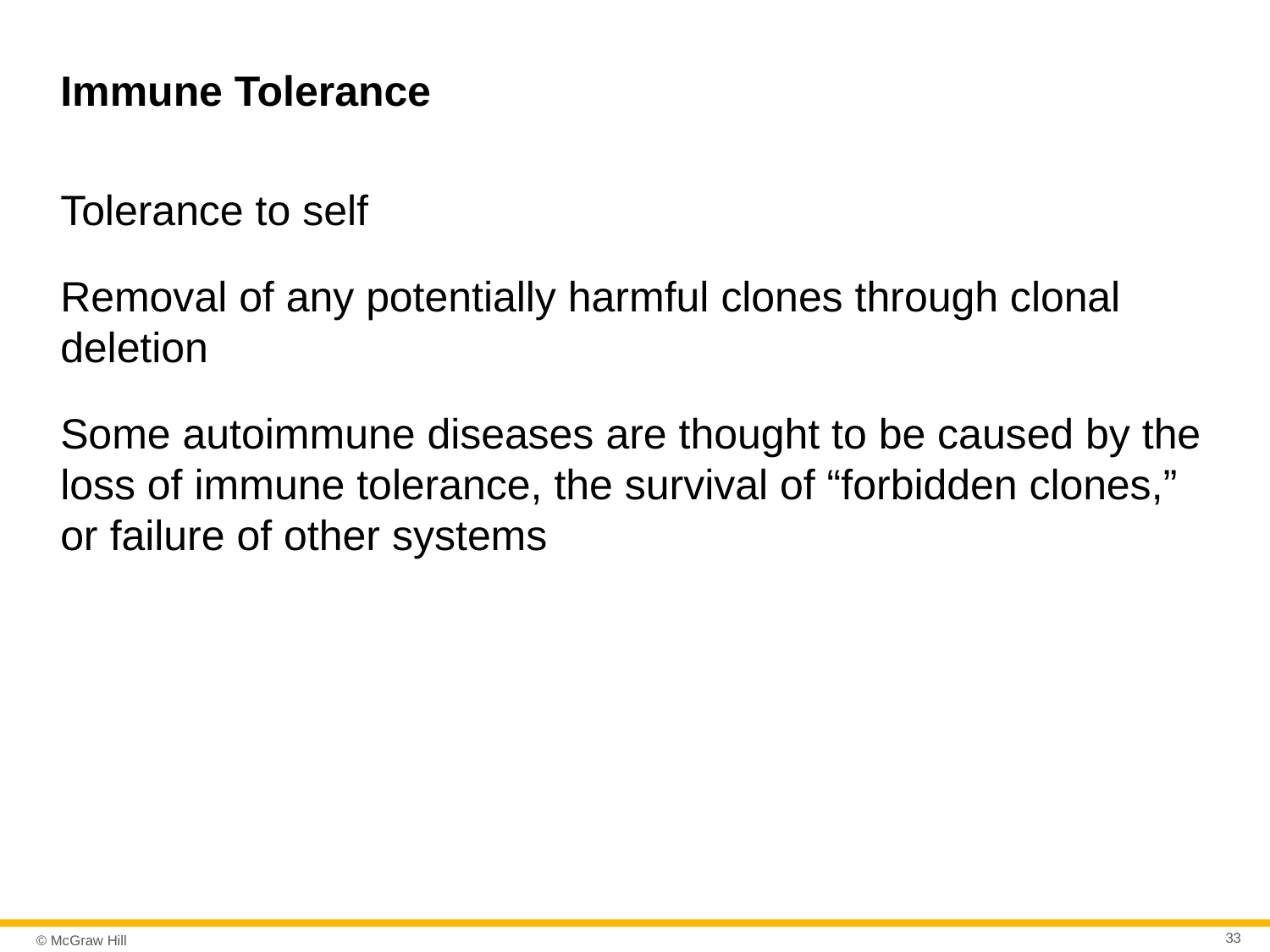

# Immune Tolerance
Tolerance to self
Removal of any potentially harmful clones through clonal deletion
Some autoimmune diseases are thought to be caused by the loss of immune tolerance, the survival of “forbidden clones,” or failure of other systems